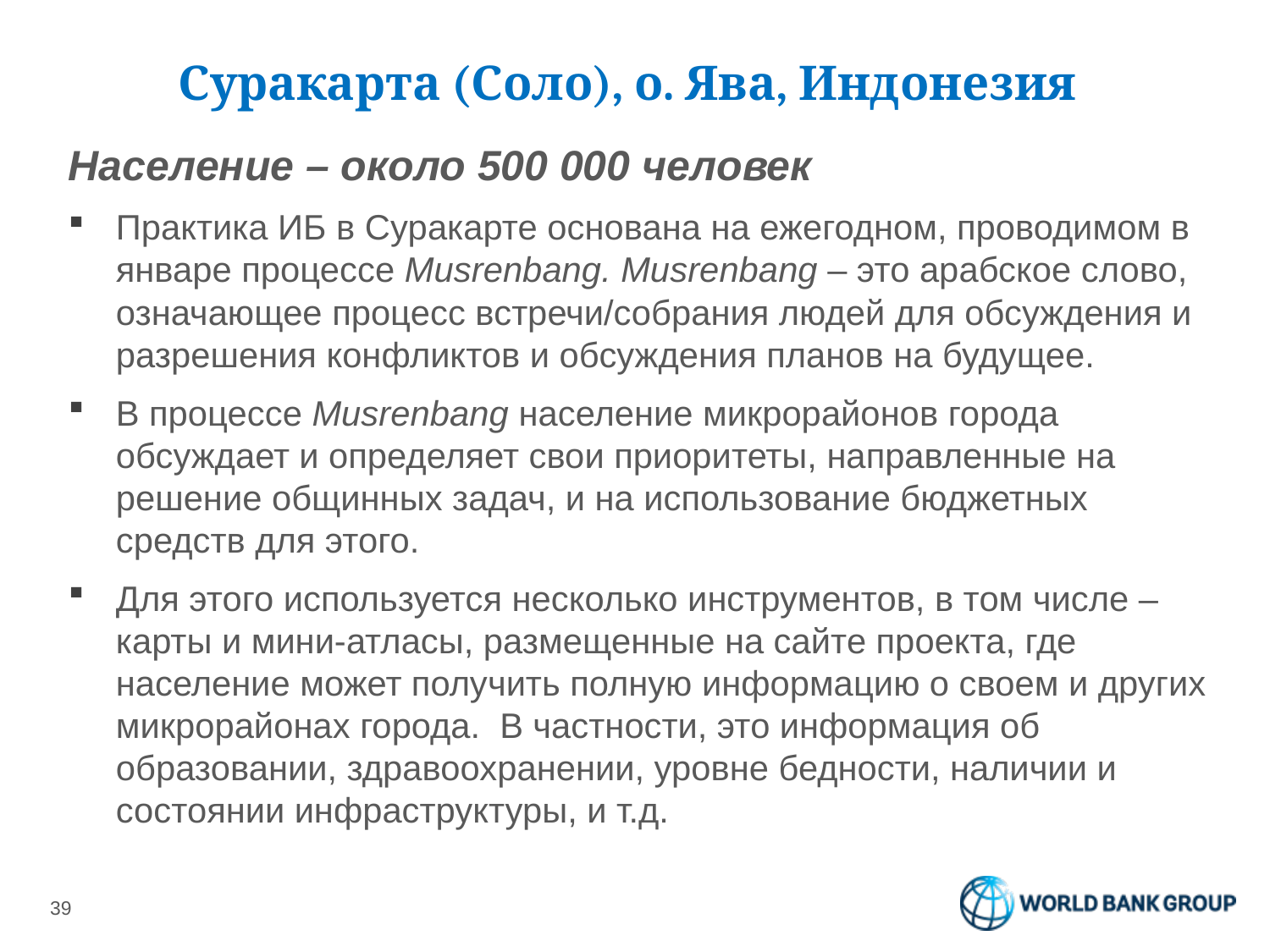

# Суракарта (Соло), о. Ява, Индонезия
Население – около 500 000 человек
Практика ИБ в Суракарте основана на ежегодном, проводимом в январе процессе Musrenbang. Musrenbang – это арабское слово, означающее процесс встречи/собрания людей для обсуждения и разрешения конфликтов и обсуждения планов на будущее.
В процессе Musrenbang население микрорайонов города обсуждает и определяет свои приоритеты, направленные на решение общинных задач, и на использование бюджетных средств для этого.
Для этого используется несколько инструментов, в том числе – карты и мини-атласы, размещенные на сайте проекта, где население может получить полную информацию о своем и других микрорайонах города.  В частности, это информация об образовании, здравоохранении, уровне бедности, наличии и состоянии инфраструктуры, и т.д.
39